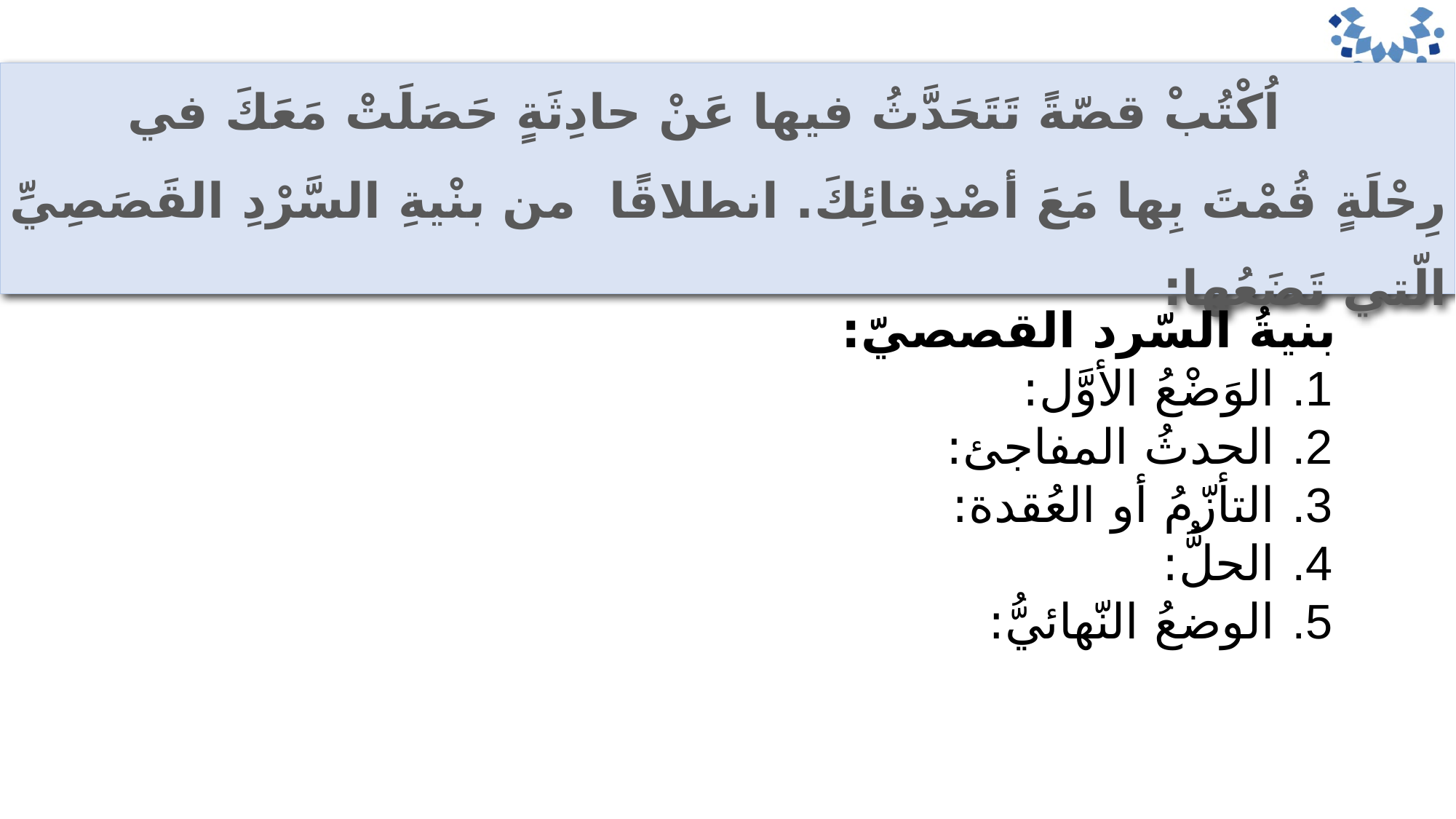

اُكْتُبْ قصّةً تَتَحَدَّثُ فيها عَنْ حادِثَةٍ حَصَلَتْ مَعَكَ في رِحْلَةٍ قُمْتَ بِها مَعَ أصْدِقائِكَ. انطلاقًا  من بنْيةِ السَّرْدِ القَصَصِيِّ الّتي تَضَعُها:
بنيةُ السّرد القصصيّ:
الوَضْعُ الأوَّل:
الحدثُ المفاجئ:
التأزّمُ أو العُقدة:
الحلُّ:
الوضعُ النّهائيُّ: